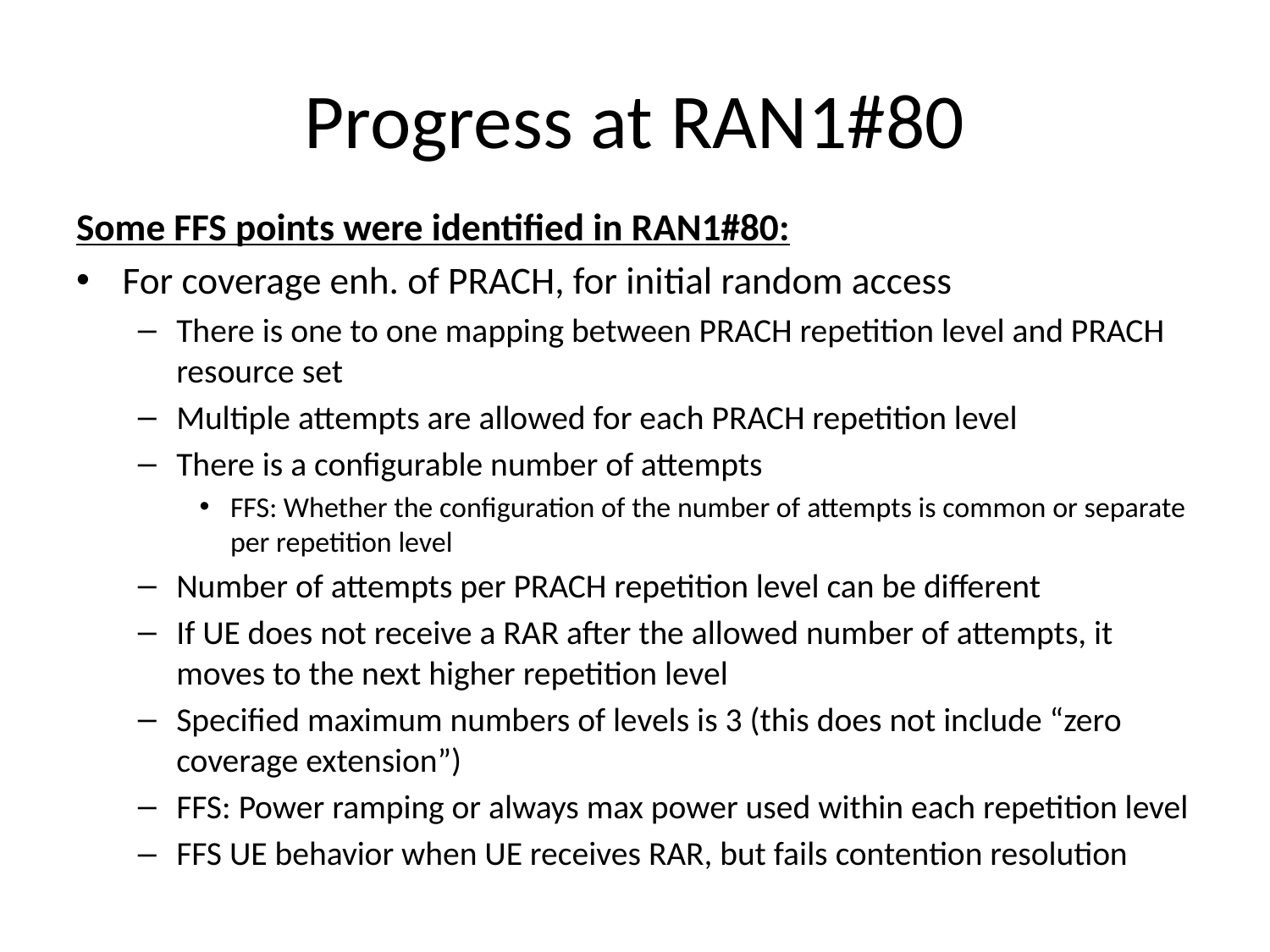

# Progress at RAN1#80
Some FFS points were identified in RAN1#80:
For coverage enh. of PRACH, for initial random access
There is one to one mapping between PRACH repetition level and PRACH resource set
Multiple attempts are allowed for each PRACH repetition level
There is a configurable number of attempts
FFS: Whether the configuration of the number of attempts is common or separate per repetition level
Number of attempts per PRACH repetition level can be different
If UE does not receive a RAR after the allowed number of attempts, it moves to the next higher repetition level
Specified maximum numbers of levels is 3 (this does not include “zero coverage extension”)
FFS: Power ramping or always max power used within each repetition level
FFS UE behavior when UE receives RAR, but fails contention resolution